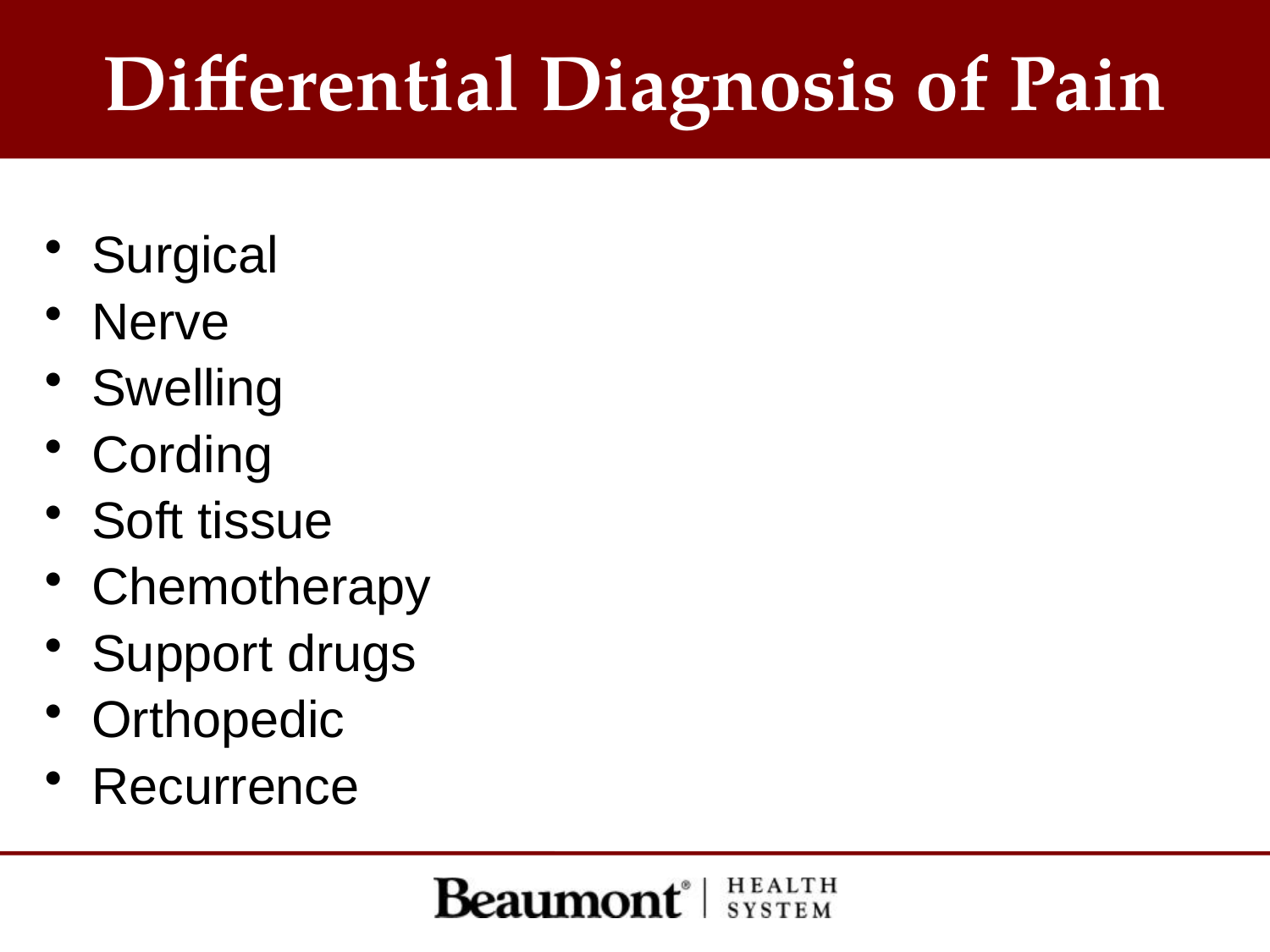

# Differential Diagnosis of Pain
Surgical
Nerve
Swelling
Cording
Soft tissue
Chemotherapy
Support drugs
Orthopedic
Recurrence